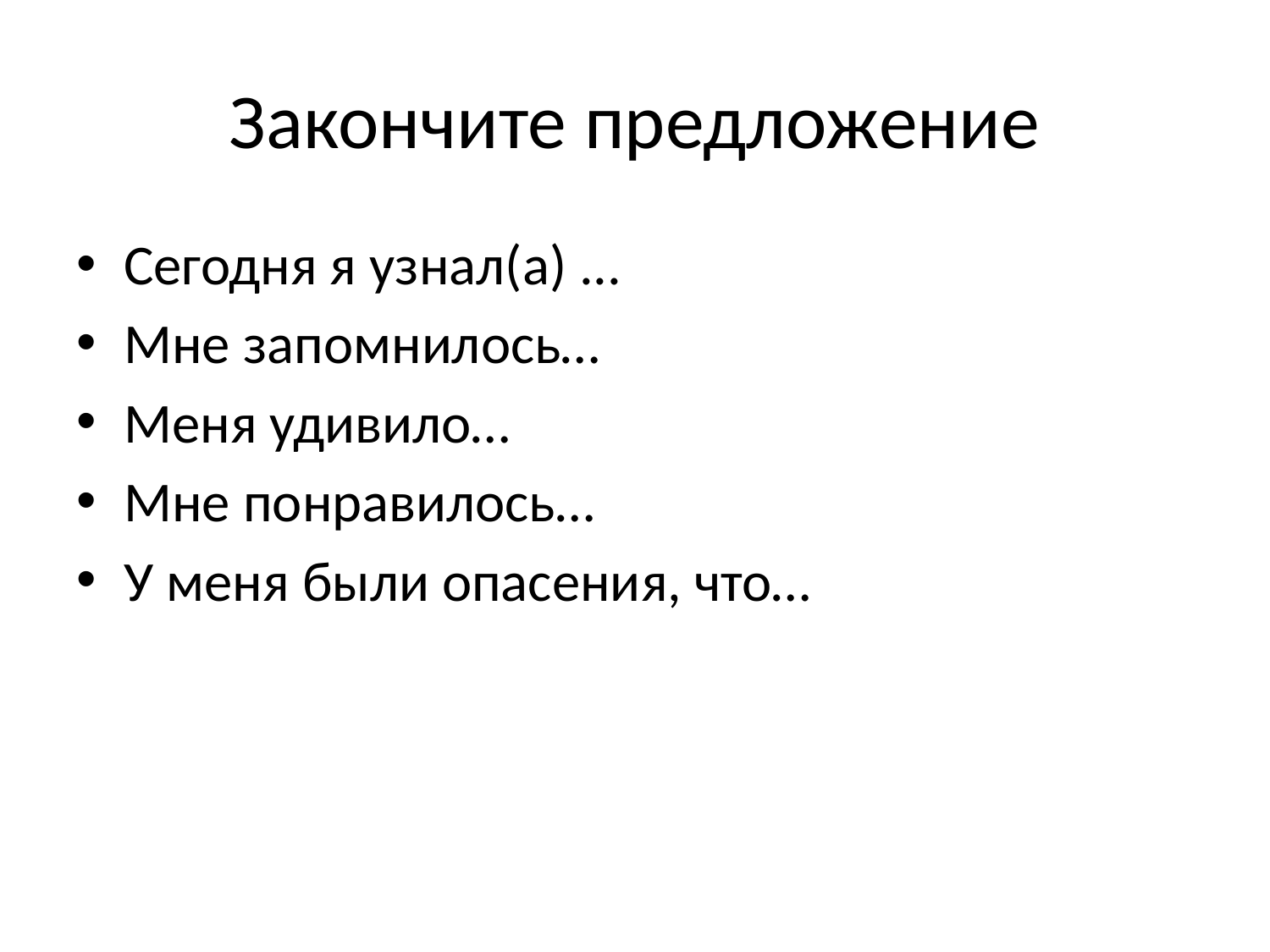

# Закончите предложение
Сегодня я узнал(а) ...
Мне запомнилось…
Меня удивило…
Мне понравилось…
У меня были опасения, что…